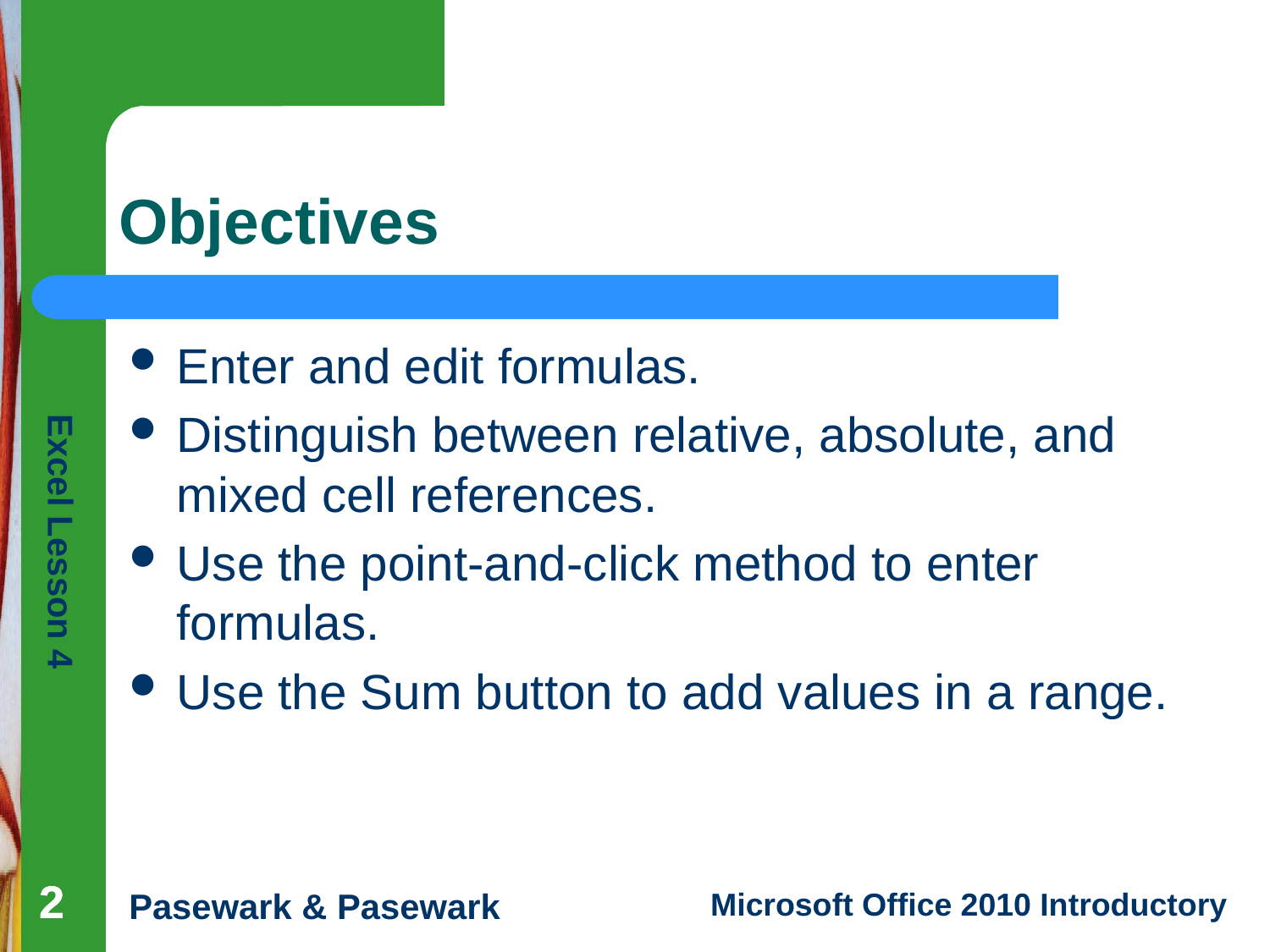

# Objectives
Enter and edit formulas.
Distinguish between relative, absolute, and mixed cell references.
Use the point-and-click method to enter formulas.
Use the Sum button to add values in a range.

2
2
2